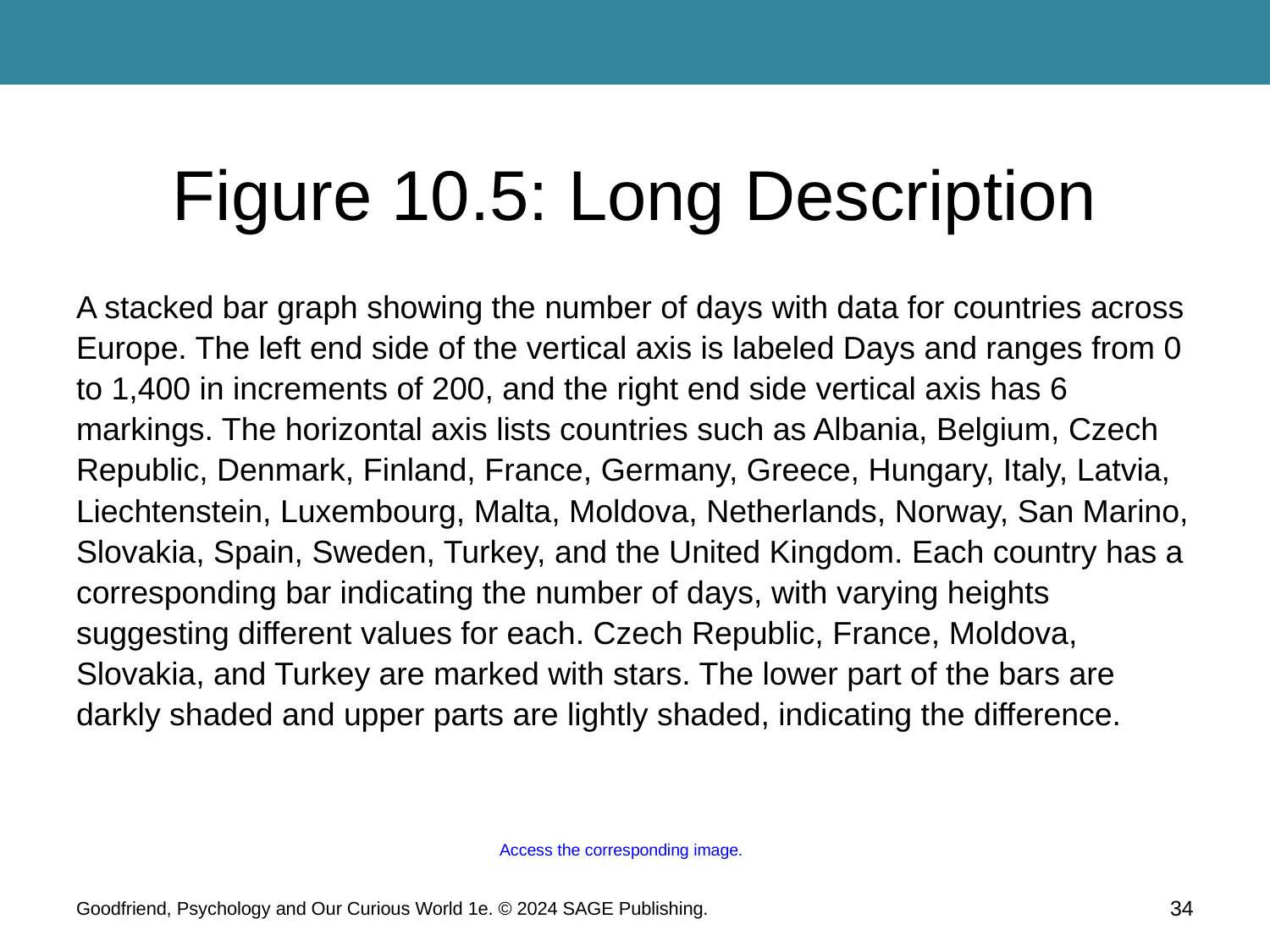

# Figure 10.5: Long Description
A stacked bar graph showing the number of days with data for countries across Europe. The left end side of the vertical axis is labeled Days and ranges from 0 to 1,400 in increments of 200, and the right end side vertical axis has 6 markings. The horizontal axis lists countries such as Albania, Belgium, Czech Republic, Denmark, Finland, France, Germany, Greece, Hungary, Italy, Latvia, Liechtenstein, Luxembourg, Malta, Moldova, Netherlands, Norway, San Marino, Slovakia, Spain, Sweden, Turkey, and the United Kingdom. Each country has a corresponding bar indicating the number of days, with varying heights suggesting different values for each. Czech Republic, France, Moldova, Slovakia, and Turkey are marked with stars. The lower part of the bars are darkly shaded and upper parts are lightly shaded, indicating the difference.
Access the corresponding image.
34
Goodfriend, Psychology and Our Curious World 1e. © 2024 SAGE Publishing.